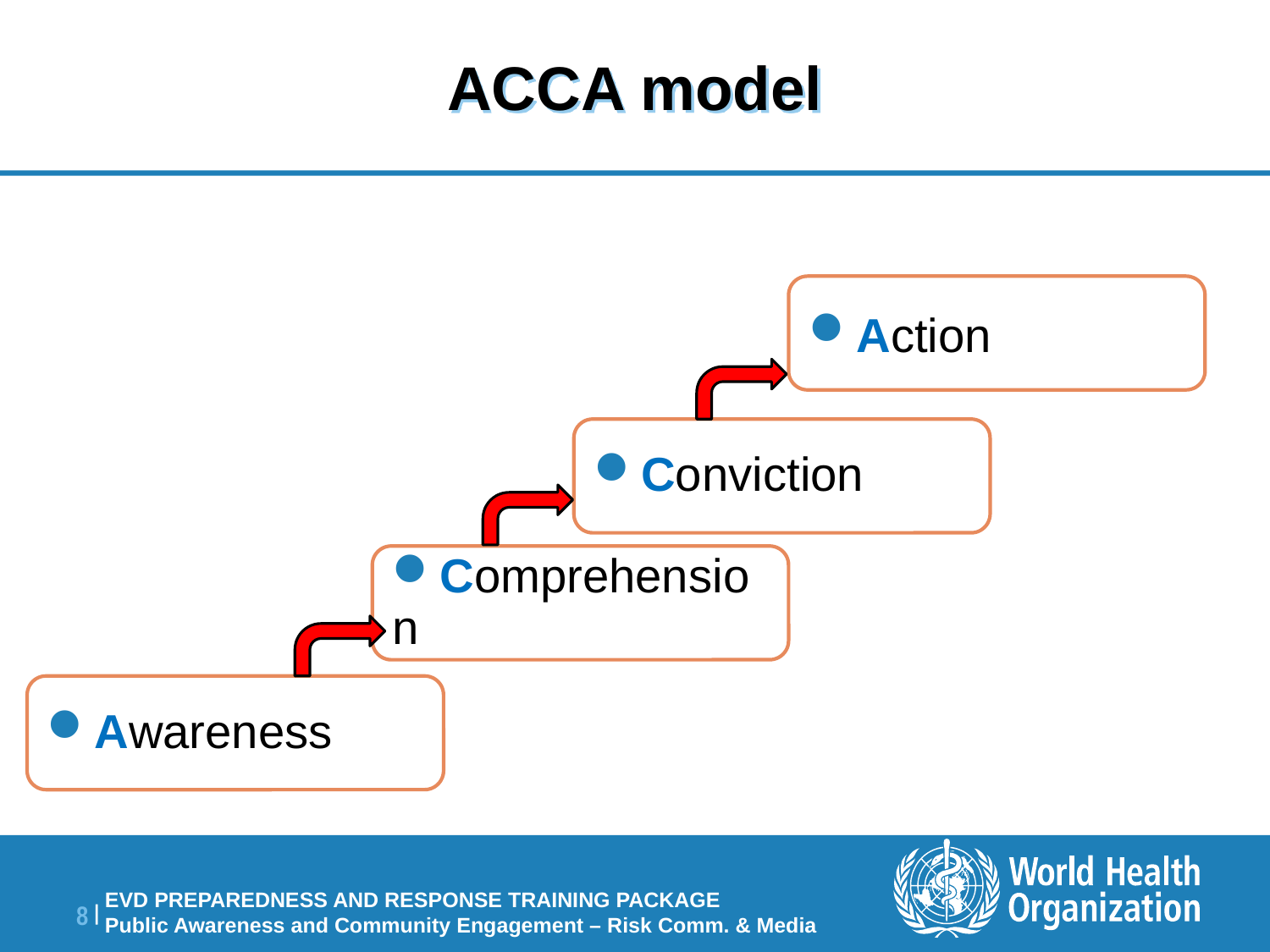

# ACCA model

Action

Conviction

Comprehension

Awareness